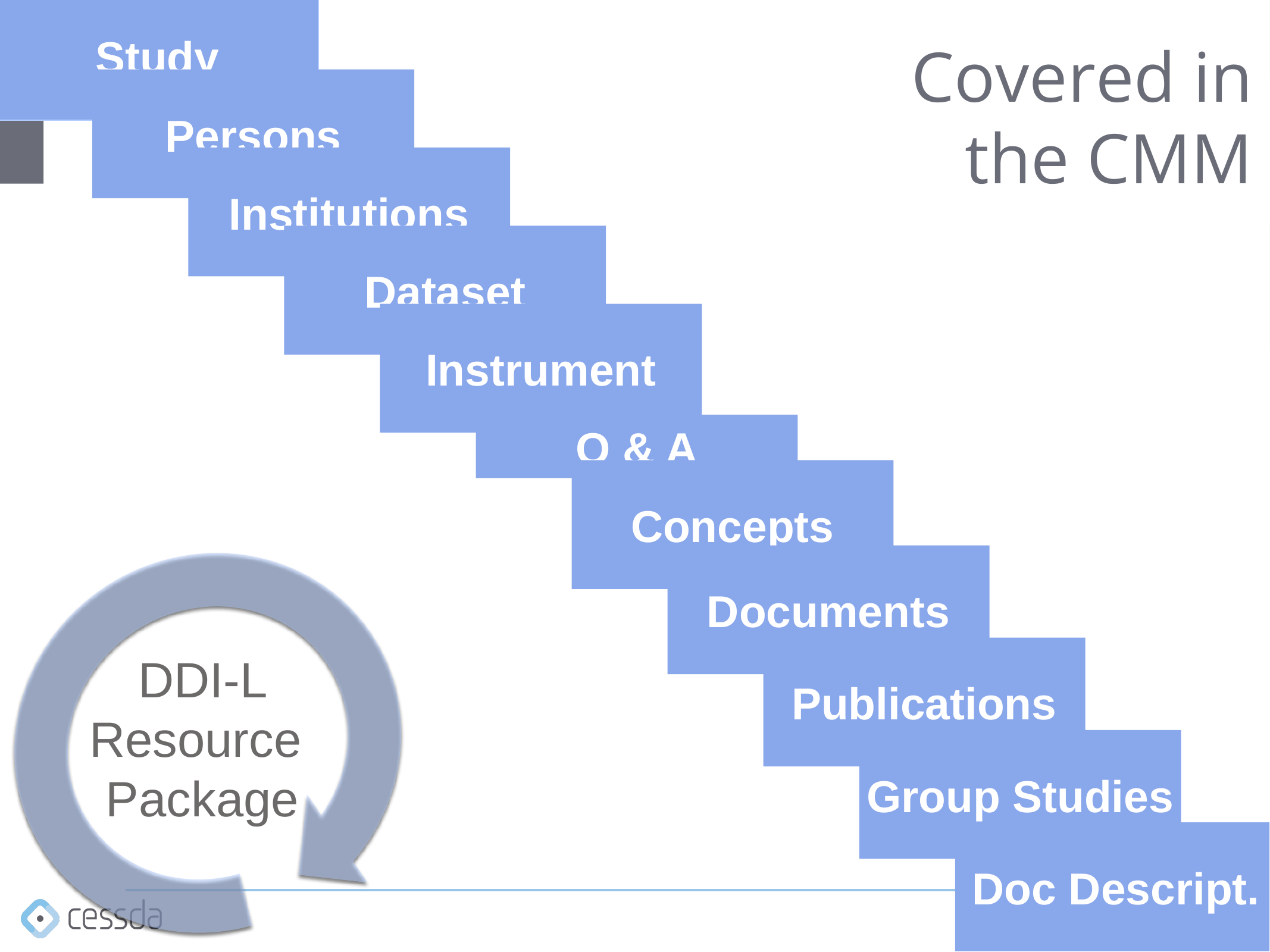

Study

# Covered in the CMM

Persons

Institutions

Dataset

Instrument

Q & A
CMM: https://doi.org/10.5281/zenodo.3236171

User Guide: https://doi.org/10.5281/zenodo.3236193

Concepts

Documents

Publications

DDI-L Resource  Package

Group Studies

Doc Descript.